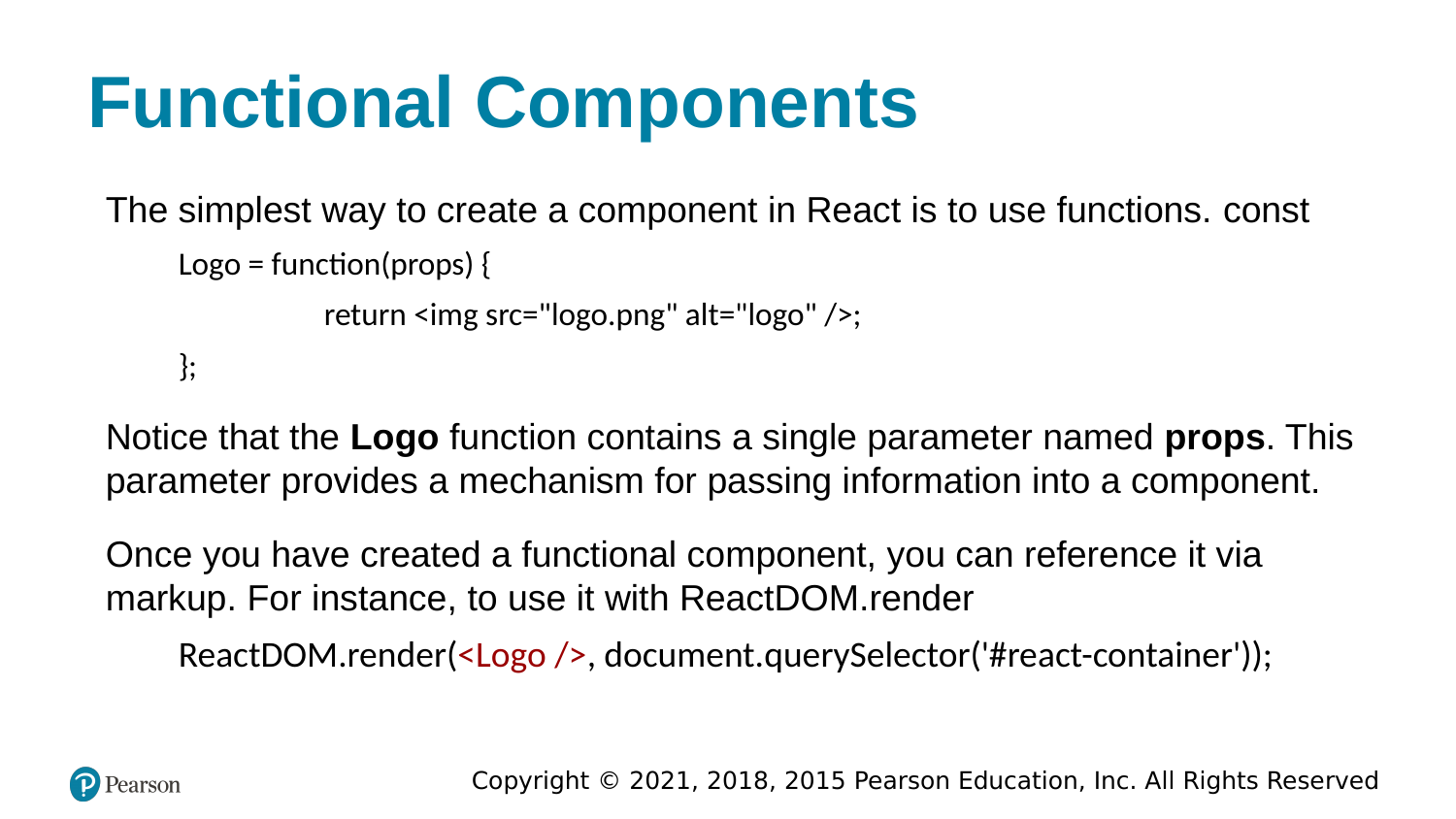

# Functional Components
The simplest way to create a component in React is to use functions. const
Logo = function(props) {
	return <img src="logo.png" alt="logo" />;
};
Notice that the Logo function contains a single parameter named props. This parameter provides a mechanism for passing information into a component.
Once you have created a functional component, you can reference it via markup. For instance, to use it with ReactDOM.render
ReactDOM.render(<Logo />, document.querySelector('#react-container'));